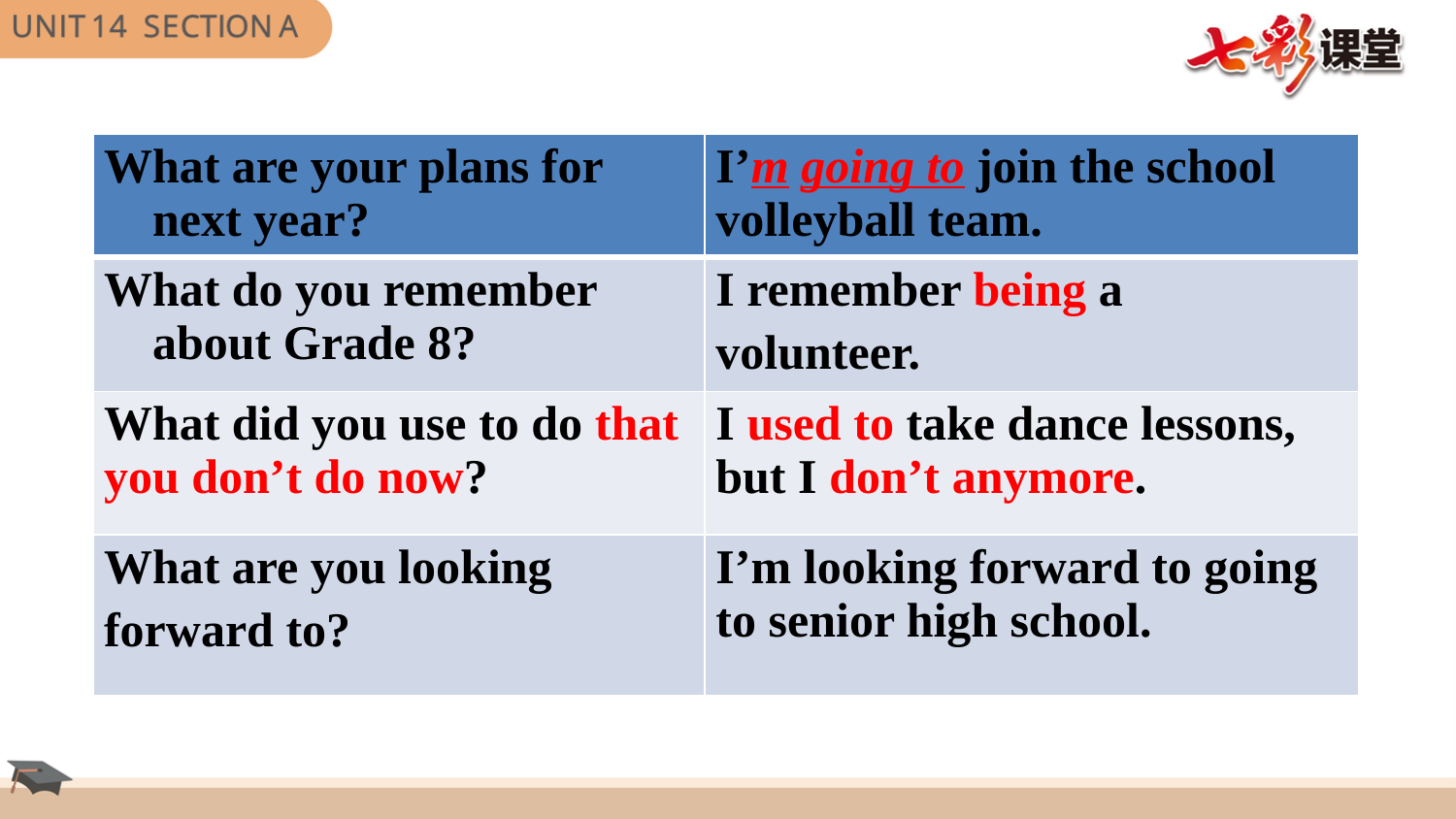

| What are your plans for next year? | I’m going to join the school volleyball team. |
| --- | --- |
| What do you remember about Grade 8? | I remember being a volunteer. |
| What did you use to do that you don’t do now? | I used to take dance lessons, but I don’t anymore. |
| What are you looking forward to? | I’m looking forward to going to senior high school. |